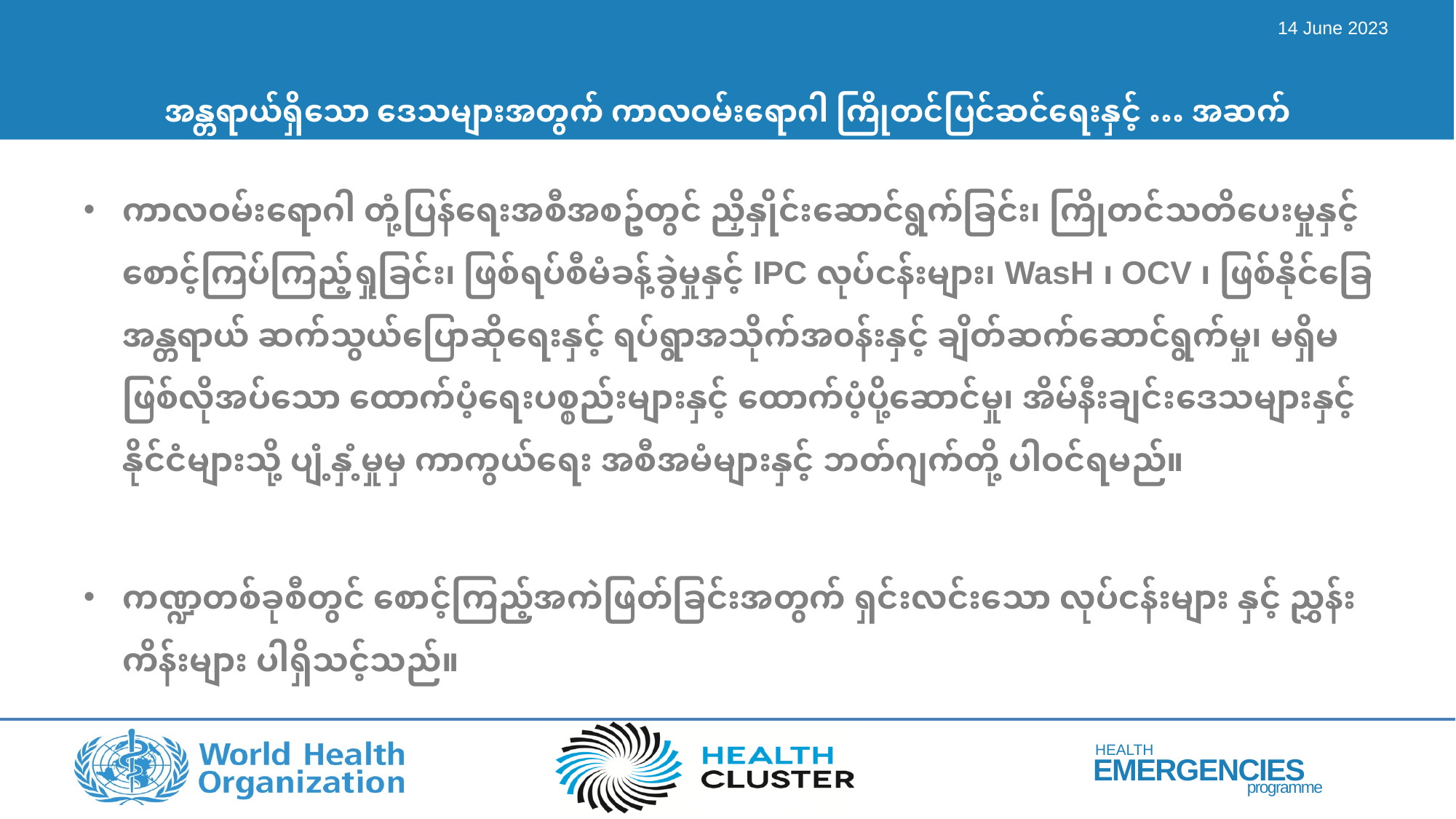

14 June 2023
# အန္တရာယ်ရှိသော ဒေသများအတွက် ကာလဝမ်းရောဂါ ကြိုတင်ပြင်ဆင်ရေးနှင့် … အဆက်
ကာလဝမ်းရောဂါ တုံ့ပြန်ရေးအစီအစဥ်တွင် ညှိနှိုင်းဆောင်ရွက်ခြင်း၊ ကြိုတင်သတိပေးမှုနှင့် စောင့်ကြပ်ကြည့်ရှုခြင်း၊ ဖြစ်ရပ်စီမံခန့်ခွဲမှုနှင့် IPC လုပ်ငန်းများ၊ WasH ၊ OCV ၊ ဖြစ်နိုင်ခြေအန္တရာယ် ဆက်သွယ်ပြောဆိုရေးနှင့် ရပ်ရွာအသိုက်အ၀န်းနှင့် ချိတ်ဆက်ဆောင်ရွက်မှု၊ မရှိမဖြစ်လိုအပ်သော ထောက်ပံ့ရေးပစ္စည်းများနှင့် ထောက်ပံ့ပို့ဆောင်မှု၊ အိမ်နီးချင်းဒေသများနှင့် နိုင်ငံများသို့ ပျံ့နှံ့မှုမှ ကာကွယ်ရေး အစီအမံများနှင့် ဘတ်ဂျက်တို့ ပါဝင်ရမည်။

ကဏ္ဍတစ်ခုစီတွင် စောင့်ကြည့်အကဲဖြတ်ခြင်းအတွက် ရှင်းလင်းသော လုပ်ငန်းများ နှင့် ညွှန်းကိန်းများ ပါရှိသင့်သည်။